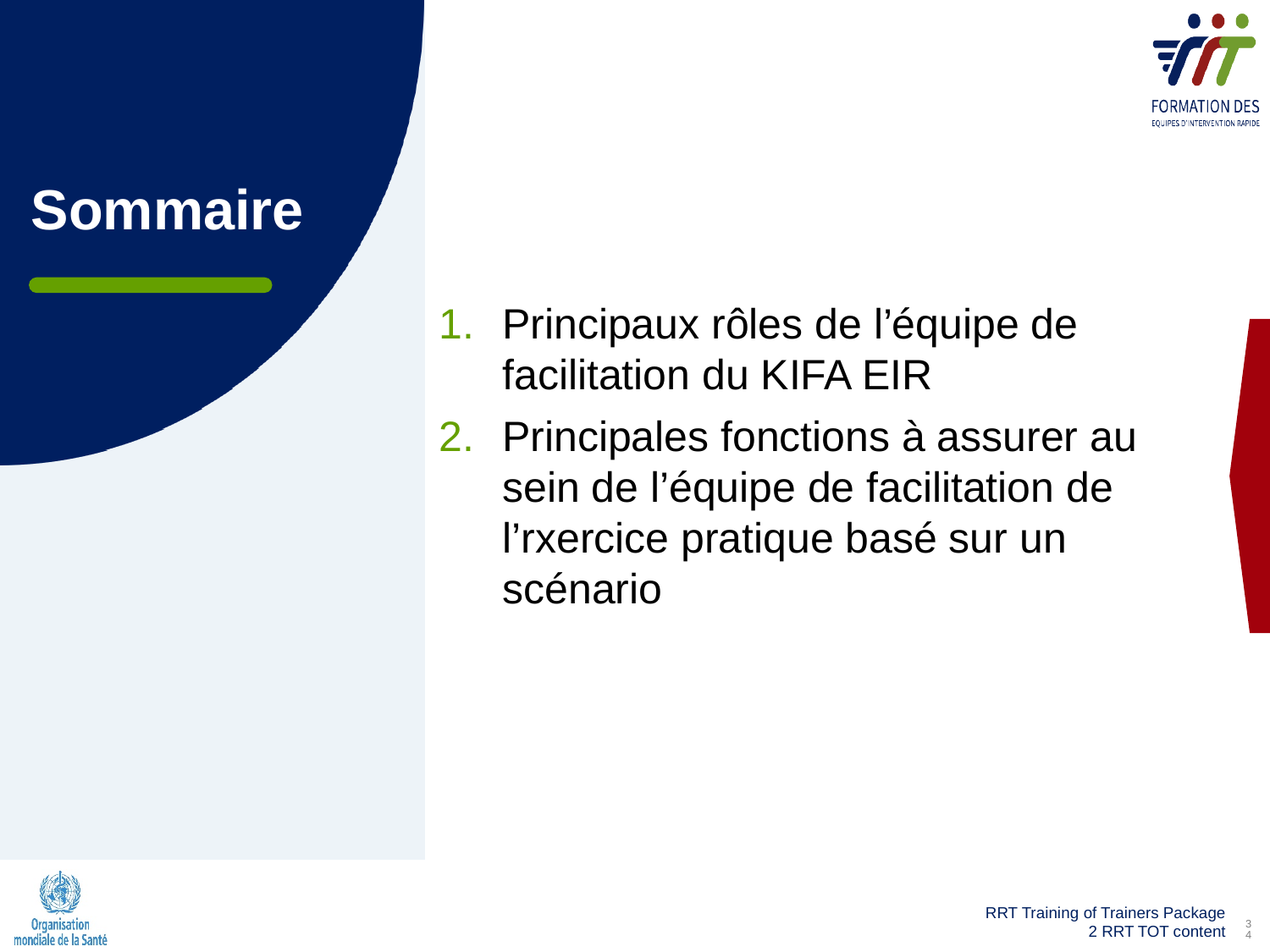

Sommaire
Principaux rôles de l’équipe de facilitation du KIFA EIR
Principales fonctions à assurer au sein de l’équipe de facilitation de l’rxercice pratique basé sur un scénario